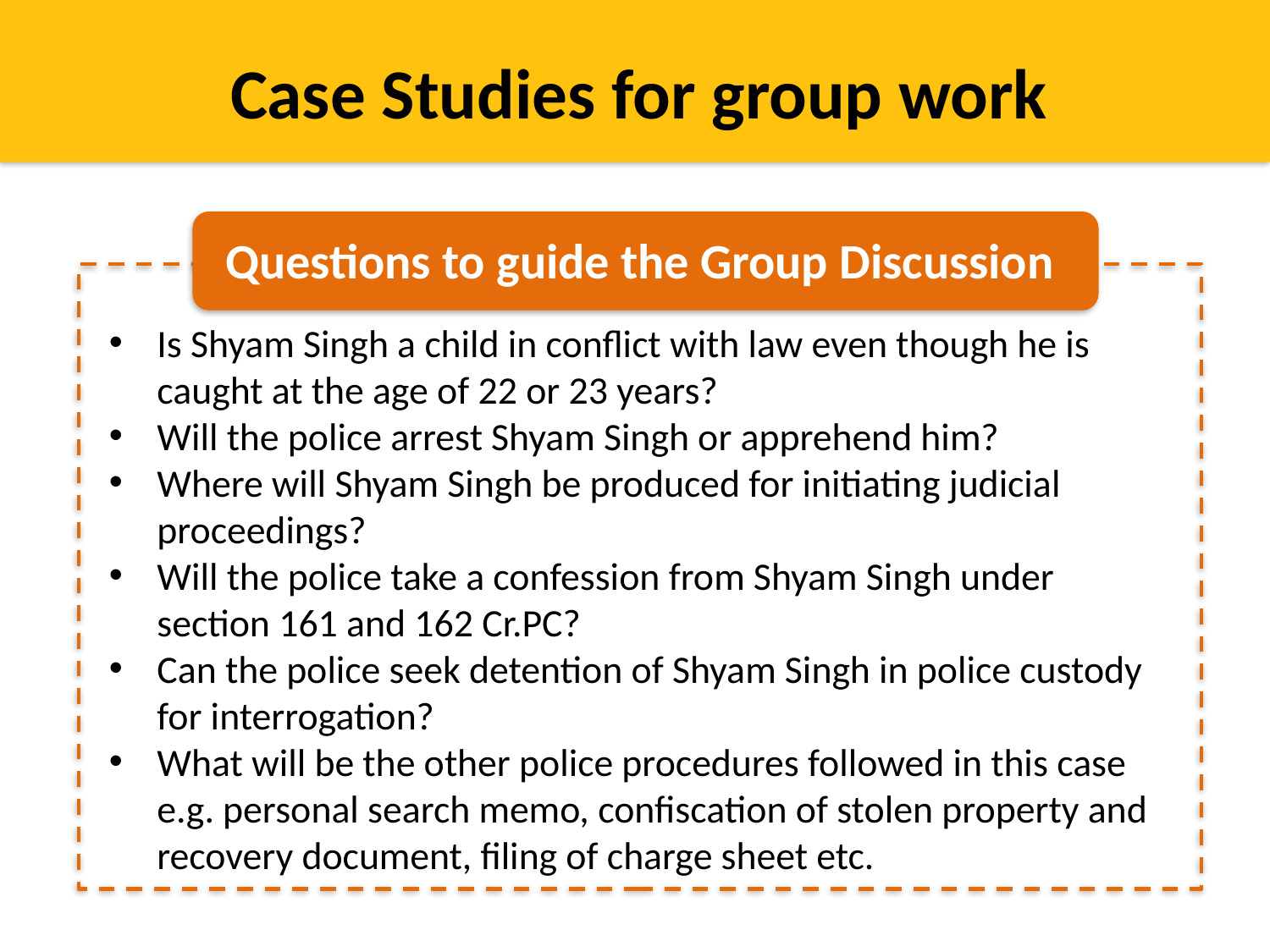

Case Studies for group work

 Questions to guide the Group Discussion

Is Shyam Singh a child in conflict with law even though he is caught at the age of 22 or 23 years?
Will the police arrest Shyam Singh or apprehend him?
Where will Shyam Singh be produced for initiating judicial proceedings?
Will the police take a confession from Shyam Singh under section 161 and 162 Cr.PC?
Can the police seek detention of Shyam Singh in police custody for interrogation?
What will be the other police procedures followed in this case e.g. personal search memo, confiscation of stolen property and recovery document, filing of charge sheet etc.